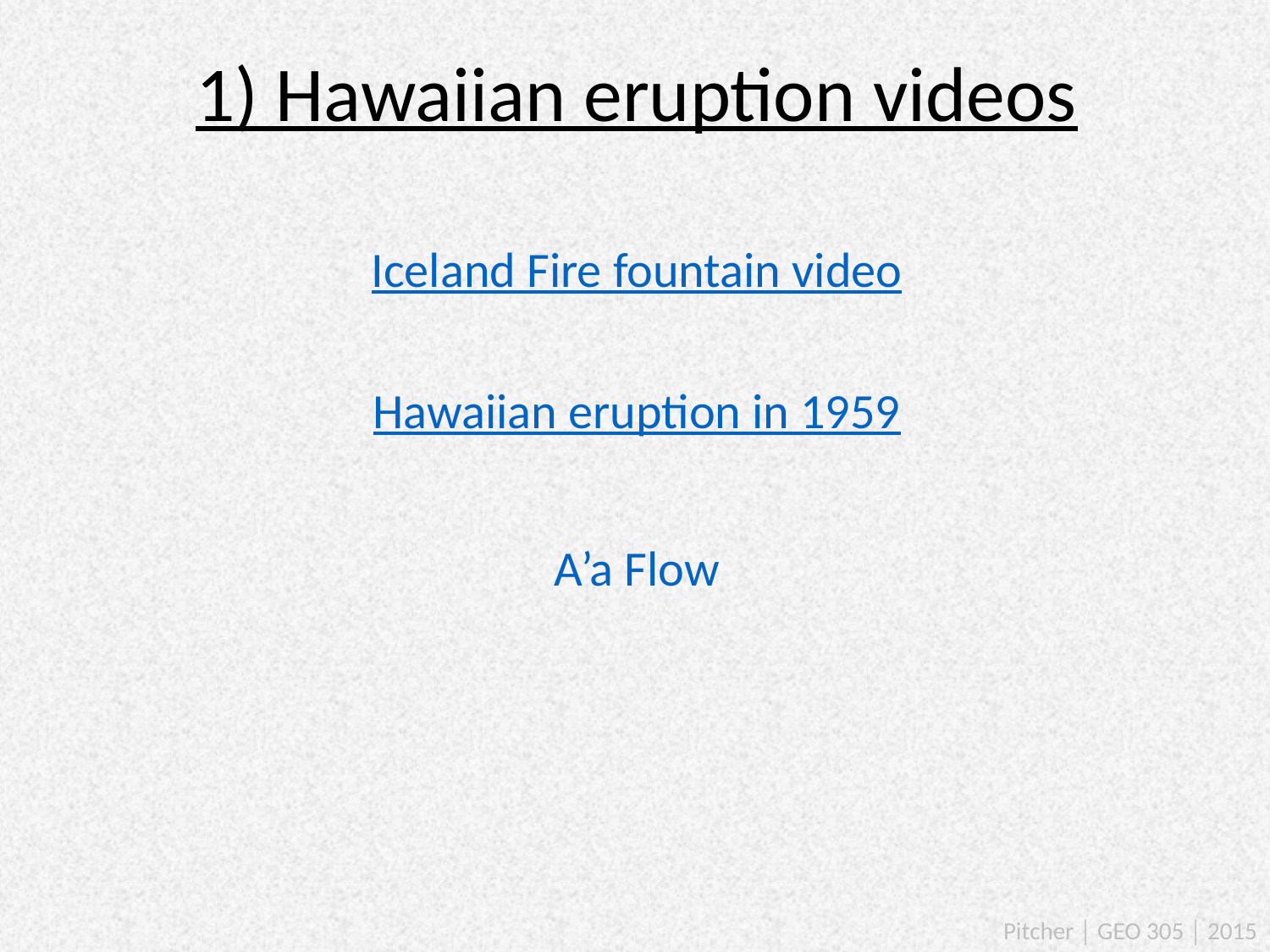

# 1) Hawaiian eruption videos
Iceland Fire fountain video

Hawaiian eruption in 1959

A’a Flow